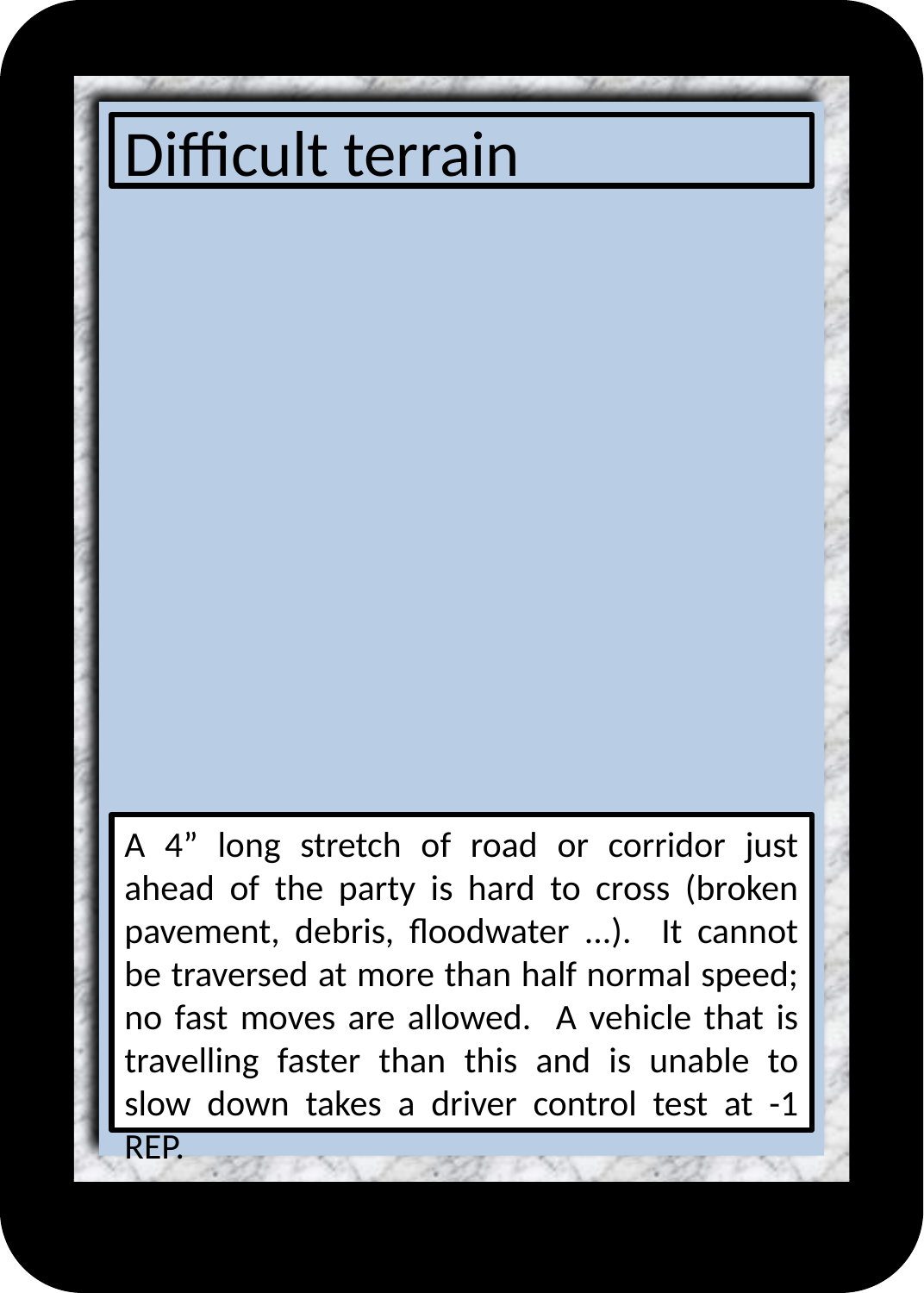

# Difficult terrain

A 4” long stretch of road or corridor just ahead of the party is hard to cross (broken pavement, debris, floodwater ...).  It cannot be traversed at more than half normal speed; no fast moves are allowed.  A vehicle that is travelling faster than this and is unable to slow down takes a driver control test at -1 REP.